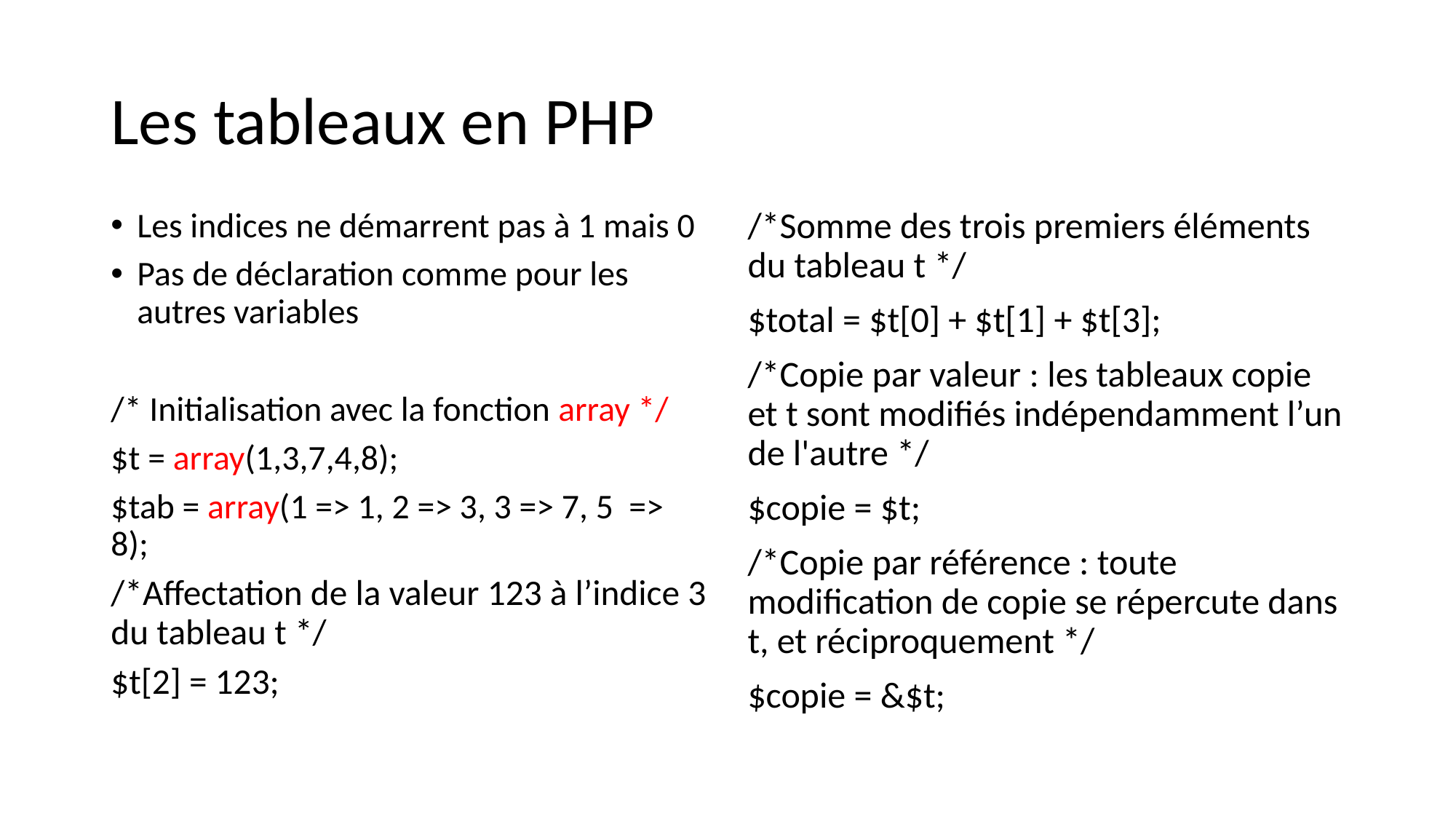

# Les tableaux en PHP
Les indices ne démarrent pas à 1 mais 0
Pas de déclaration comme pour les autres variables

/* Initialisation avec la fonction array */
$t = array(1,3,7,4,8);
$tab = array(1 => 1, 2 => 3, 3 => 7, 5  => 8);
/*Affectation de la valeur 123 à l’indice 3 du tableau t */
$t[2] = 123;

/*Somme des trois premiers éléments du tableau t */
$total = $t[0] + $t[1] + $t[3];
/*Copie par valeur : les tableaux copie et t sont modifiés indépendamment l’un de l'autre */
$copie = $t;
/*Copie par référence : toute modification de copie se répercute dans t, et réciproquement */
$copie = &$t;